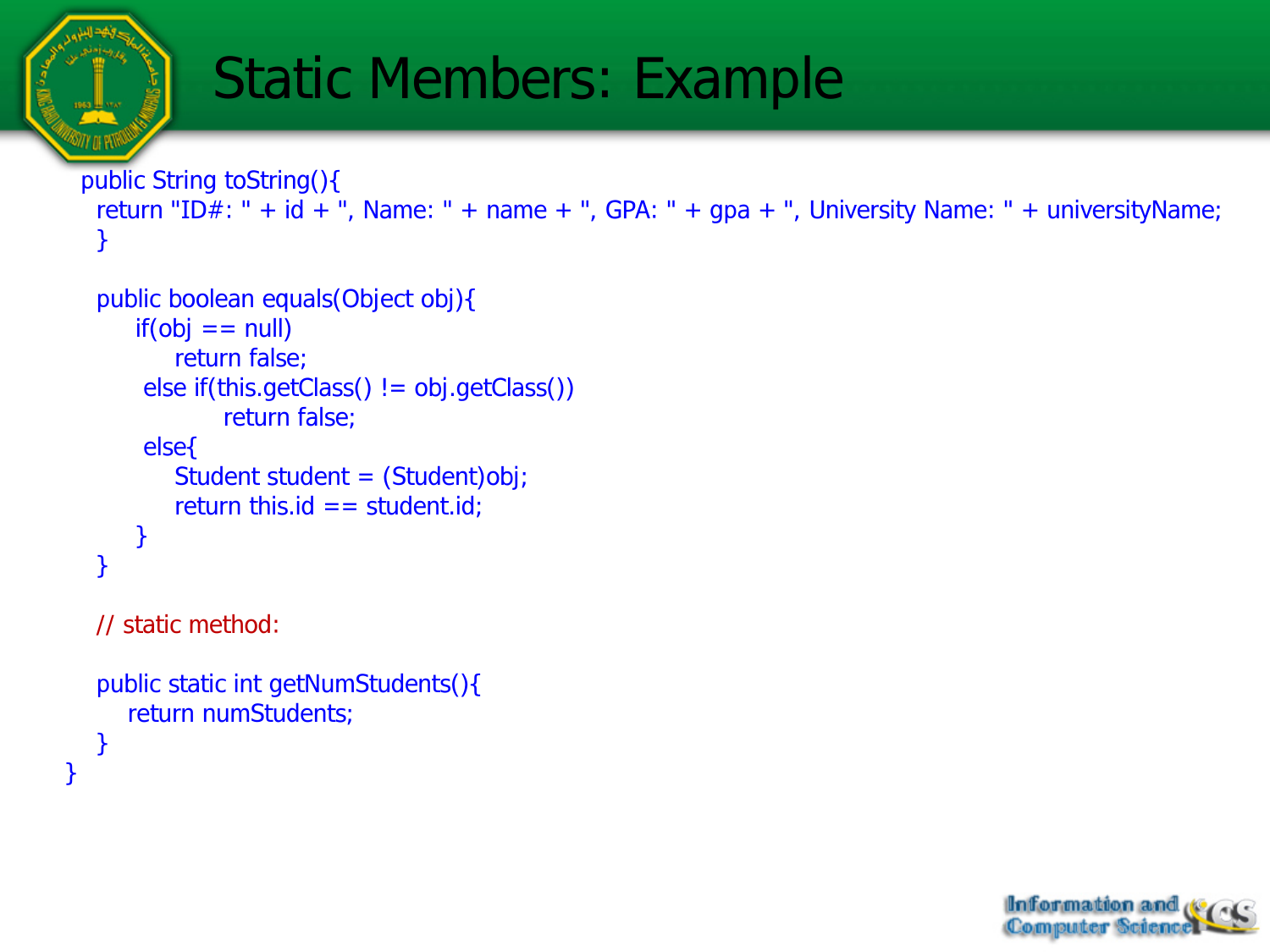

# Static Members: Example
  public String toString(){
    return "ID#: " + id + ", Name: " + name + ", GPA: " + gpa + ", University Name: " + universityName;
    }

    public boolean equals(Object obj){
         if(obj == null)
              return false;
          else if(this.getClass() != obj.getClass())
    	    return false;
          else{
              Student student = (Student)obj;
              return this.id == student.id;
         }
    }

    // static method:

    public static int getNumStudents(){
        return numStudents;
    }
}